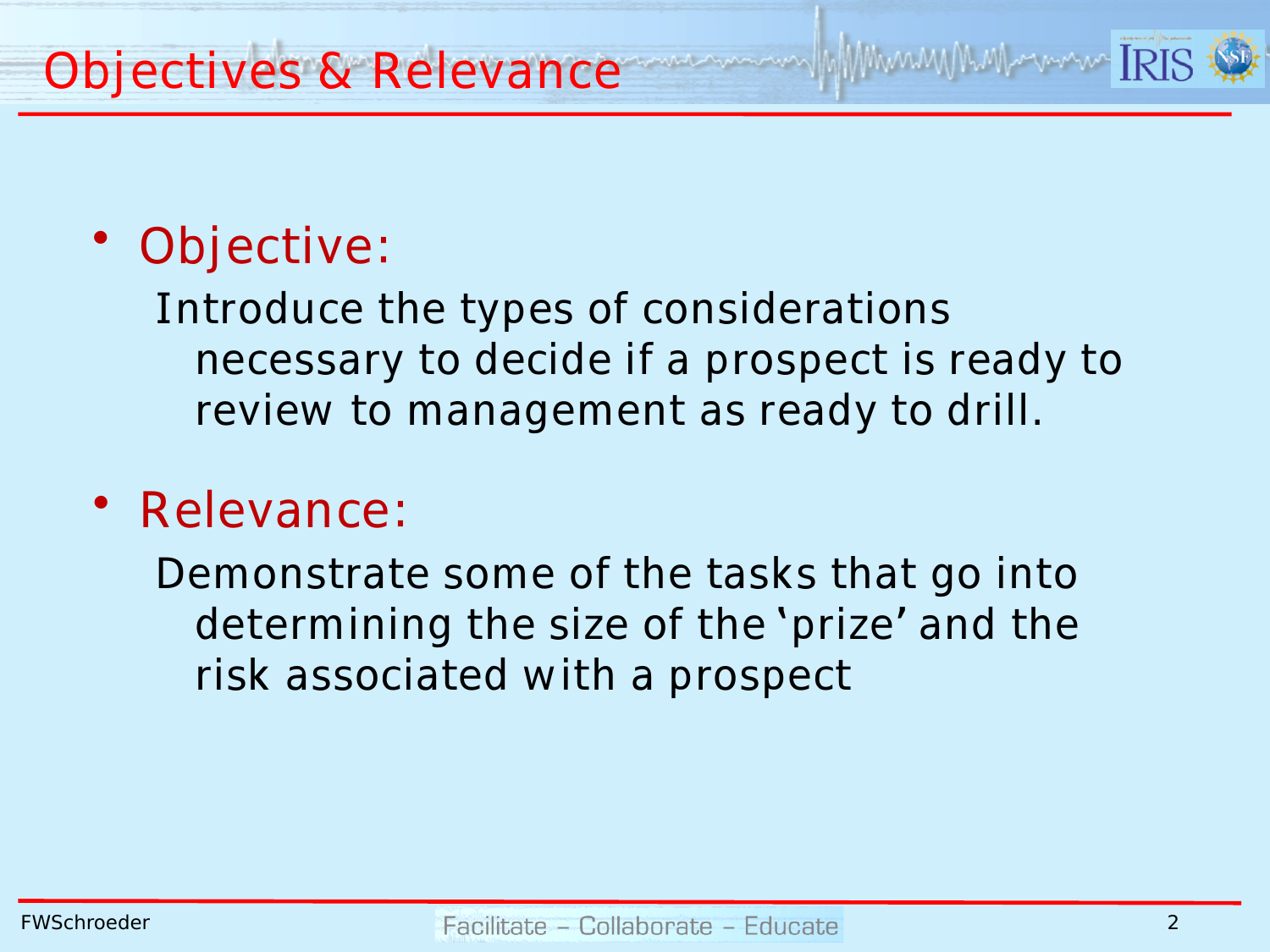

# Objectives & Relevance
Objective:
Introduce the types of considerations necessary to decide if a prospect is ready to review to management as ready to drill.
Relevance:
Demonstrate some of the tasks that go into determining the size of the ‘prize’ and the risk associated with a prospect